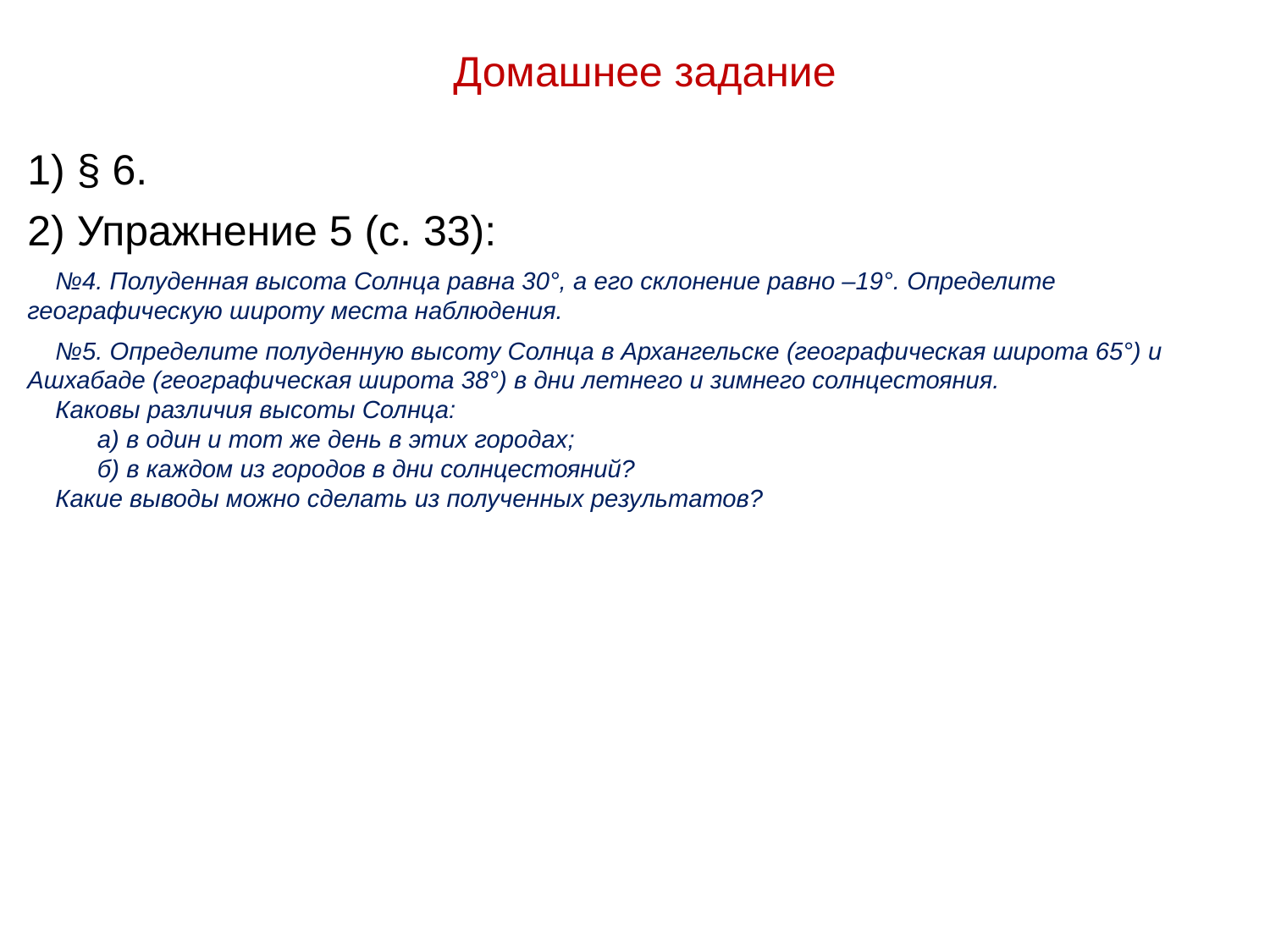

Домашнее задание
1) § 6.
2) Упражнение 5 (с. 33):
    №4. Полуденная высота Солнца равна 30°, а его склонение равно –19°. Определите географическую широту места наблюдения.
    №5. Определите полуденную высоту Солнца в Архангельске (географическая широта 65°) и Ашхабаде (географическая широта 38°) в дни летнего и зимнего солнцестояния.
    Каковы различия высоты Солнца:
          а) в один и тот же день в этих городах;
          б) в каждом из городов в дни солнцестояний?
    Какие выводы можно сделать из полученных результатов?